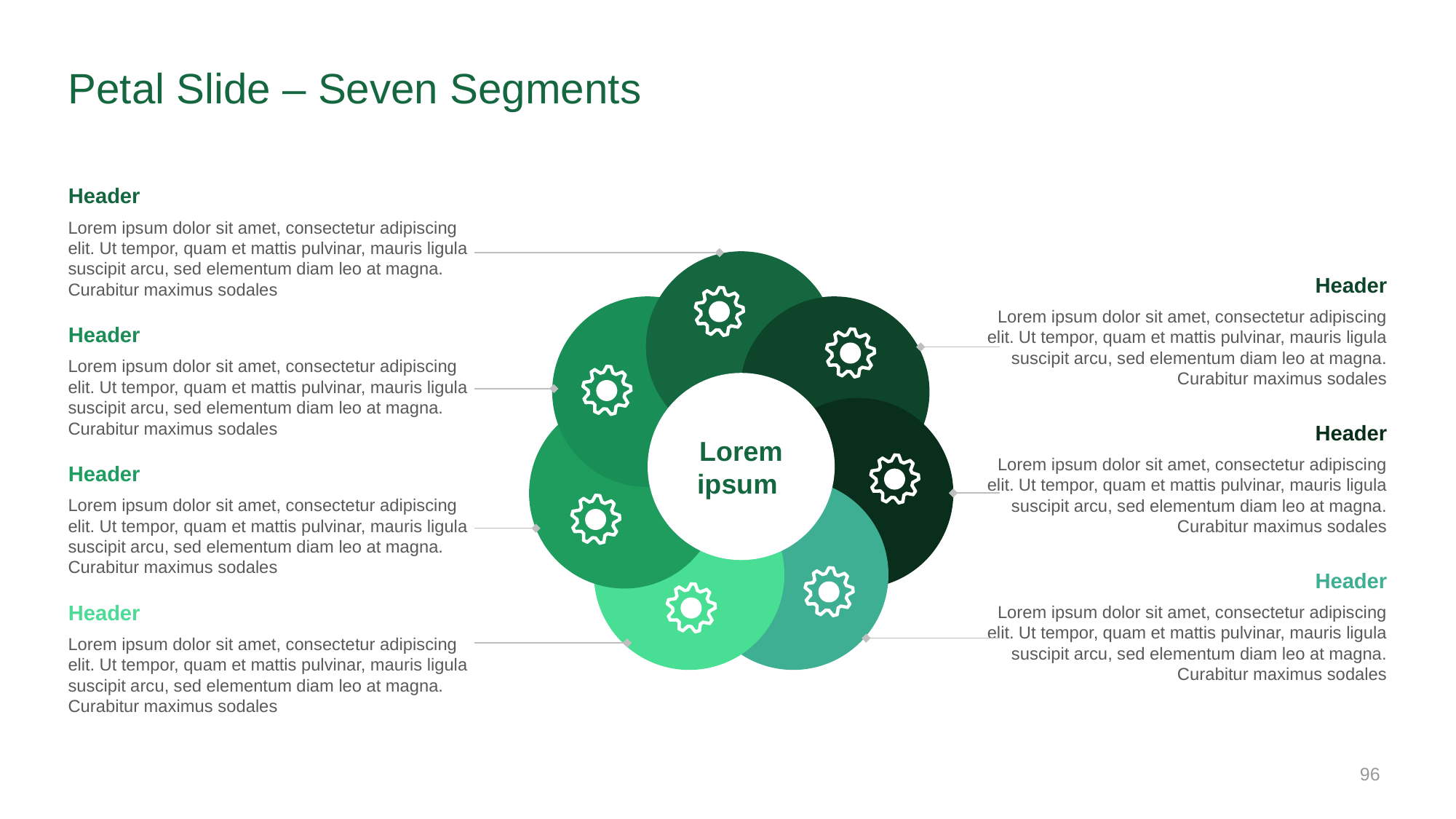

# Petal Slide – Seven Segments
Header
Lorem ipsum dolor sit amet, consectetur adipiscing elit. Ut tempor, quam et mattis pulvinar, mauris ligula suscipit arcu, sed elementum diam leo at magna. Curabitur maximus sodales

Header

Lorem ipsum dolor sit amet, consectetur adipiscing elit. Ut tempor, quam et mattis pulvinar, mauris ligula suscipit arcu, sed elementum diam leo at magna. Curabitur maximus sodales
Header

Lorem ipsum dolor sit amet, consectetur adipiscing elit. Ut tempor, quam et mattis pulvinar, mauris ligula suscipit arcu, sed elementum diam leo at magna. Curabitur maximus sodales

Lorem ipsum

Header
Header

Lorem ipsum dolor sit amet, consectetur adipiscing elit. Ut tempor, quam et mattis pulvinar, mauris ligula suscipit arcu, sed elementum diam leo at magna. Curabitur maximus sodales

Lorem ipsum dolor sit amet, consectetur adipiscing elit. Ut tempor, quam et mattis pulvinar, mauris ligula suscipit arcu, sed elementum diam leo at magna. Curabitur maximus sodales
Header

Header
Lorem ipsum dolor sit amet, consectetur adipiscing elit. Ut tempor, quam et mattis pulvinar, mauris ligula suscipit arcu, sed elementum diam leo at magna. Curabitur maximus sodales
Lorem ipsum dolor sit amet, consectetur adipiscing elit. Ut tempor, quam et mattis pulvinar, mauris ligula suscipit arcu, sed elementum diam leo at magna. Curabitur maximus sodales
96